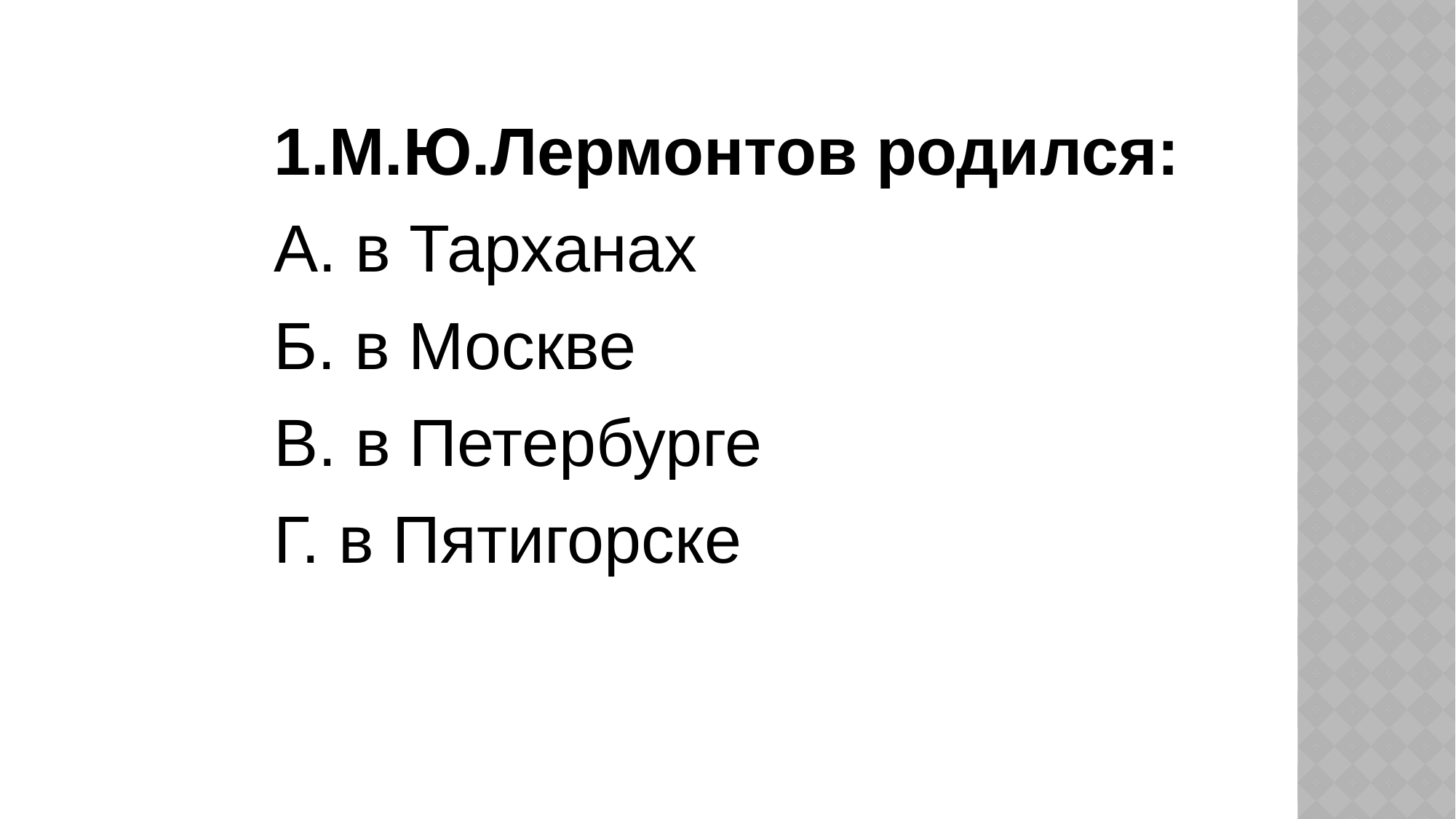

1.М.Ю.Лермонтов родился:
А. в Тарханах
Б. в Москве
В. в Петербурге
Г. в Пятигорске